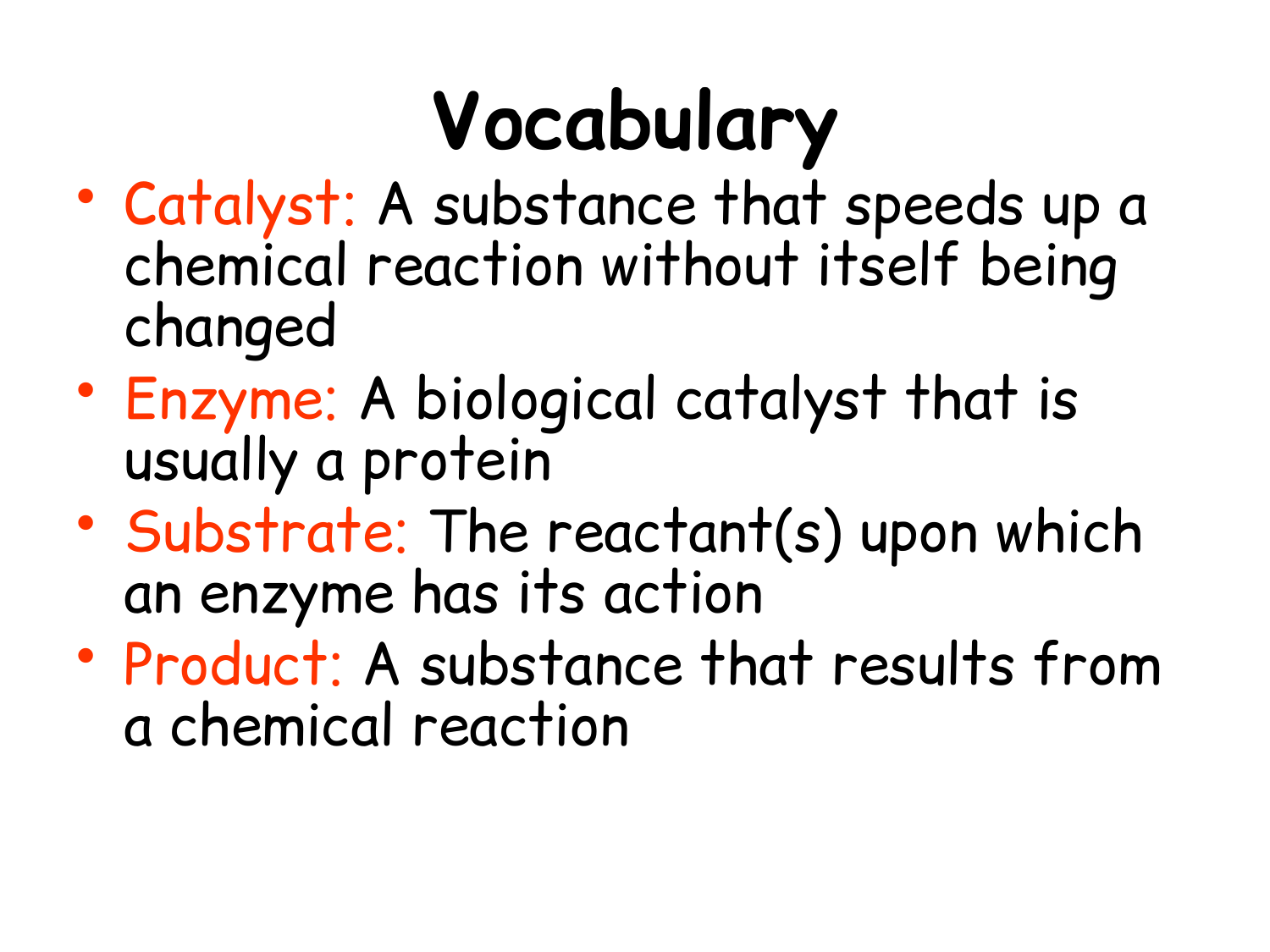

# Vocabulary
Catalyst: A substance that speeds up a chemical reaction without itself being changed
Enzyme: A biological catalyst that is usually a protein
Substrate: The reactant(s) upon which an enzyme has its action
Product: A substance that results from a chemical reaction